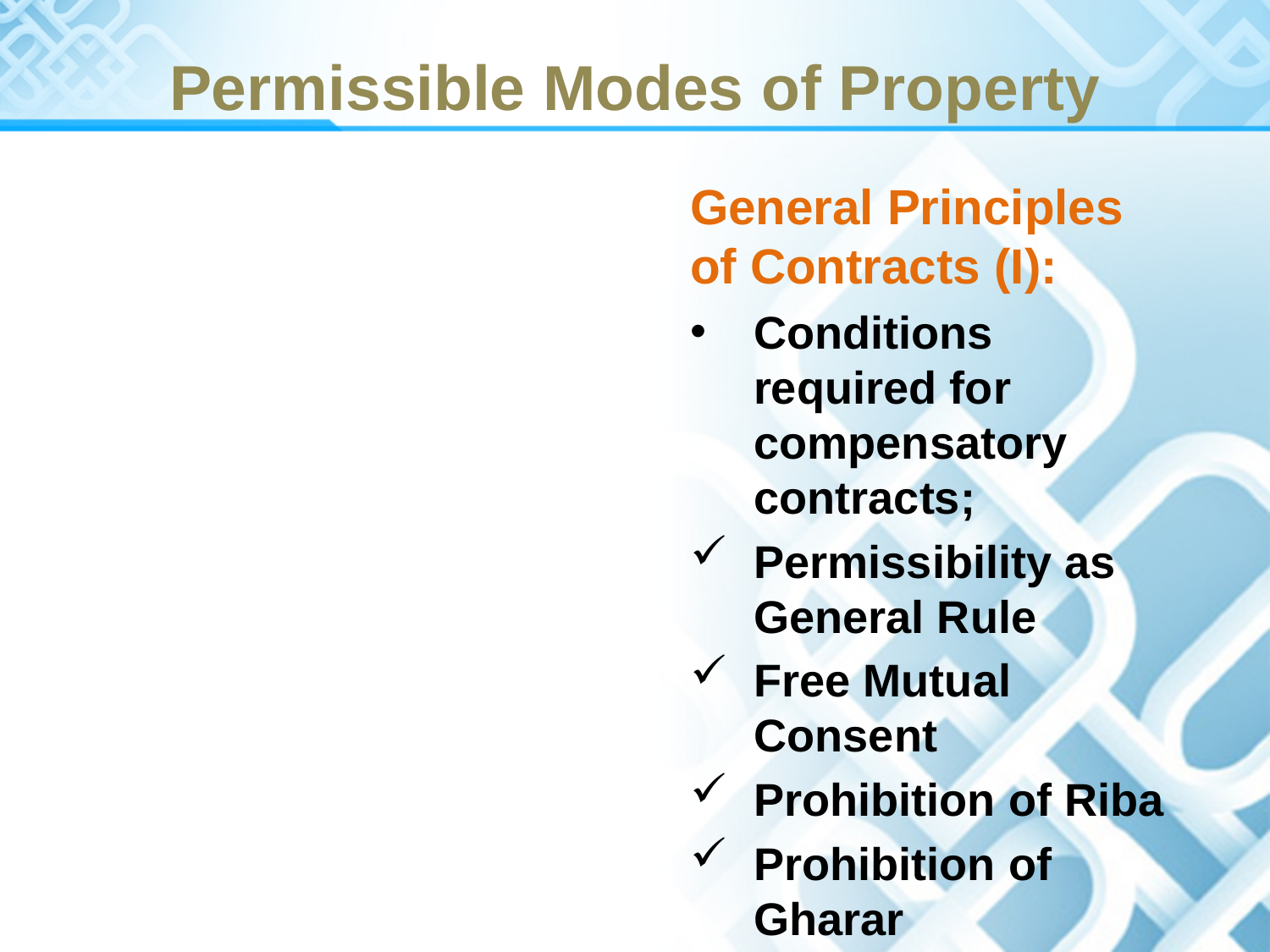

Permissible Modes of Property
General Principles of Contracts (I):
Conditions required for compensatory contracts;
Permissibility as General Rule
Free Mutual Consent
Prohibition of Riba
Prohibition of Gharar (Uncertainty)